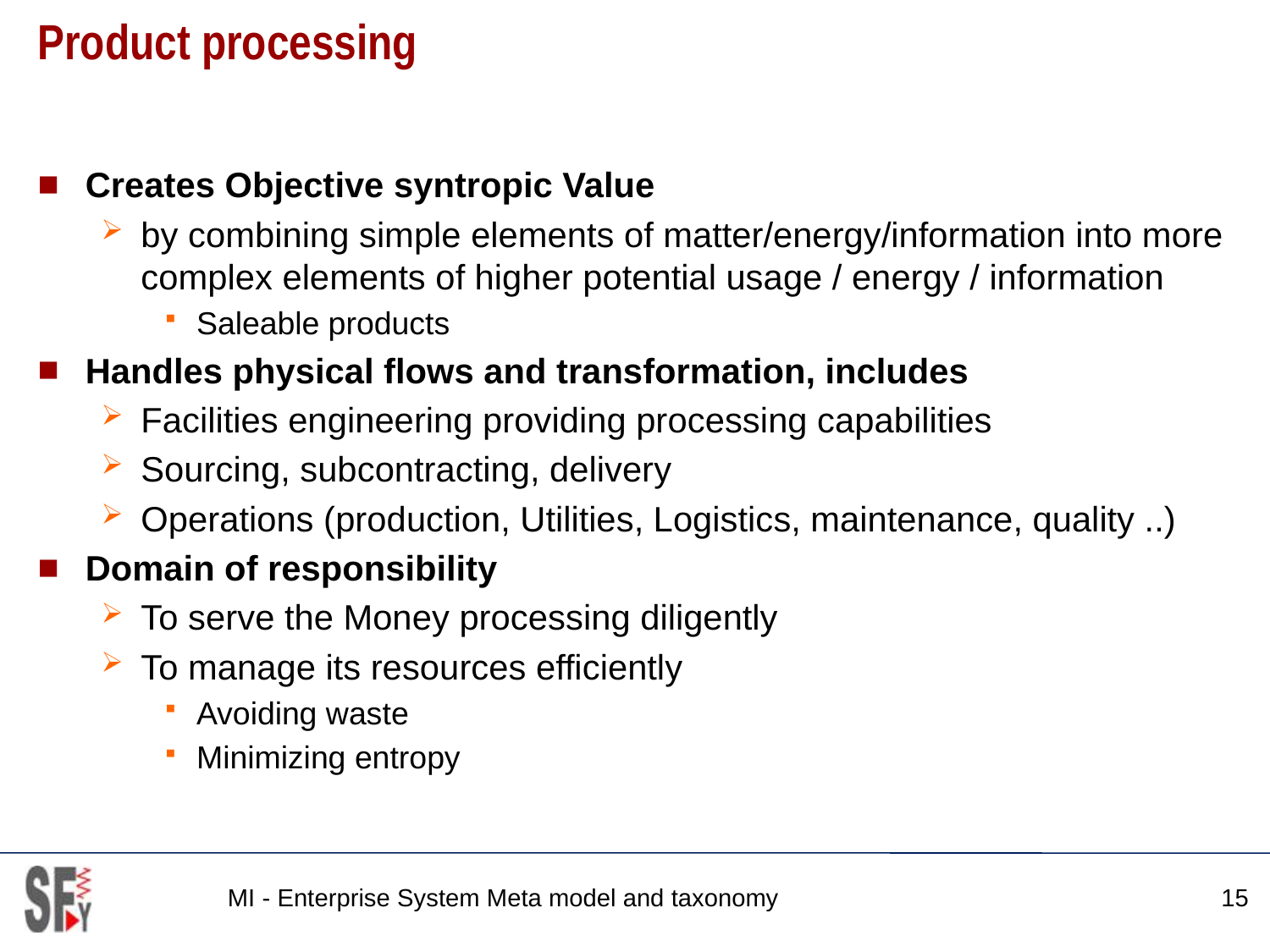

# Product processing
Creates Objective syntropic Value
by combining simple elements of matter/energy/information into more complex elements of higher potential usage / energy / information
Saleable products
Handles physical flows and transformation, includes
Facilities engineering providing processing capabilities
Sourcing, subcontracting, delivery
Operations (production, Utilities, Logistics, maintenance, quality ..)
Domain of responsibility
To serve the Money processing diligently
To manage its resources efficiently
Avoiding waste
Minimizing entropy

MI - Enterprise System Meta model and taxonomy
15